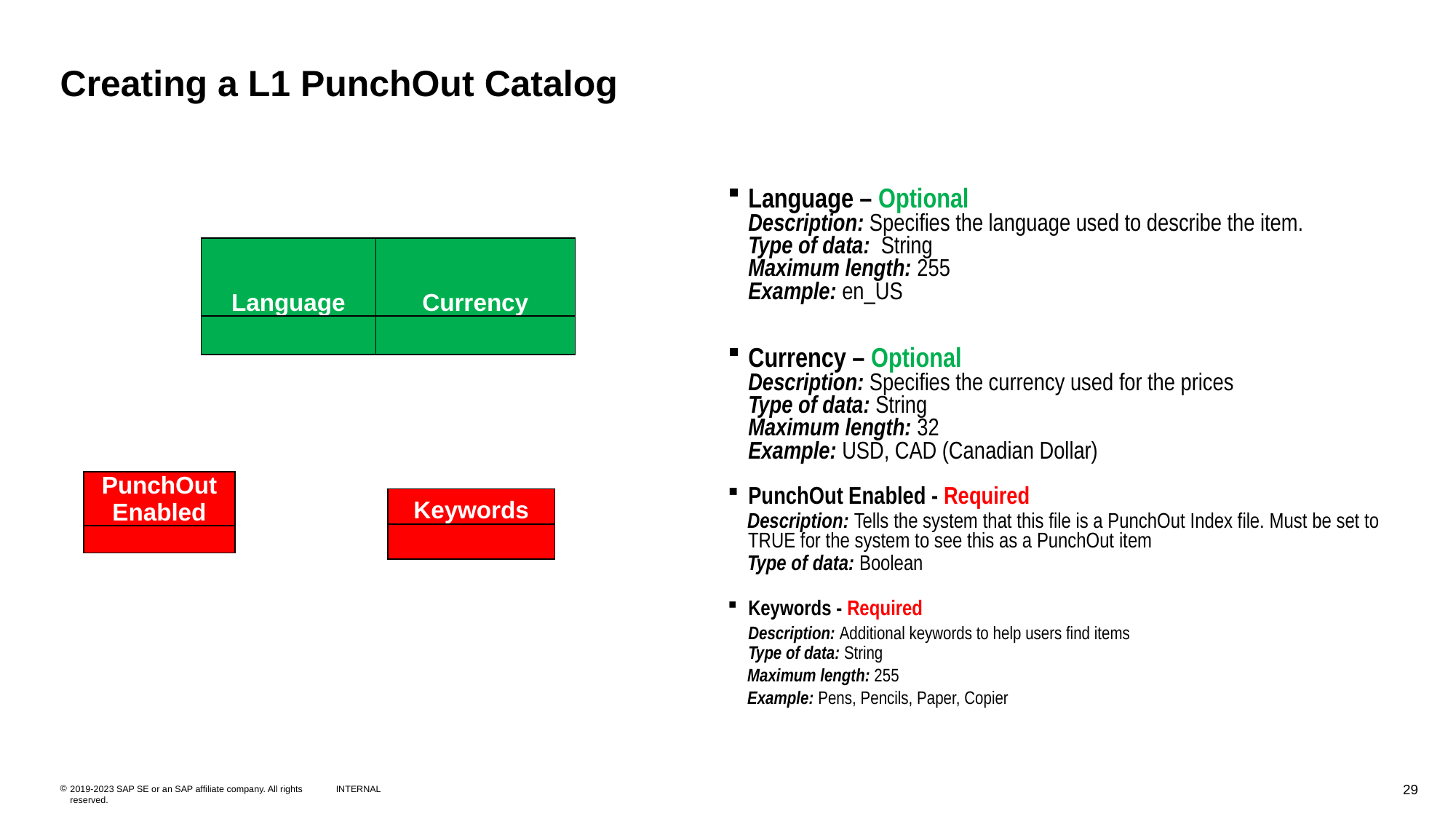

# Creating a L1 PunchOut Catalog
Language – Optional
Description: Specifies the language used to describe the item.
Type of data:  String
Maximum length: 255
Example: en_US

Currency – Optional
Description: Specifies the currency used for the prices
Type of data: String
Maximum length: 32
Example: USD, CAD (Canadian Dollar)

PunchOut Enabled - Required
Description: Tells the system that this file is a PunchOut Index file. Must be set to TRUE for the system to see this as a PunchOut item
Type of data: Boolean

Keywords - Required
Description: Additional keywords to help users find items
Type of data: String
Maximum length: 255
Example: Pens, Pencils, Paper, Copier

| Language | Currency |
| --- | --- |
|  |  |
| PunchOut Enabled |
| --- |
|  |
| Keywords |
| --- |
|  |